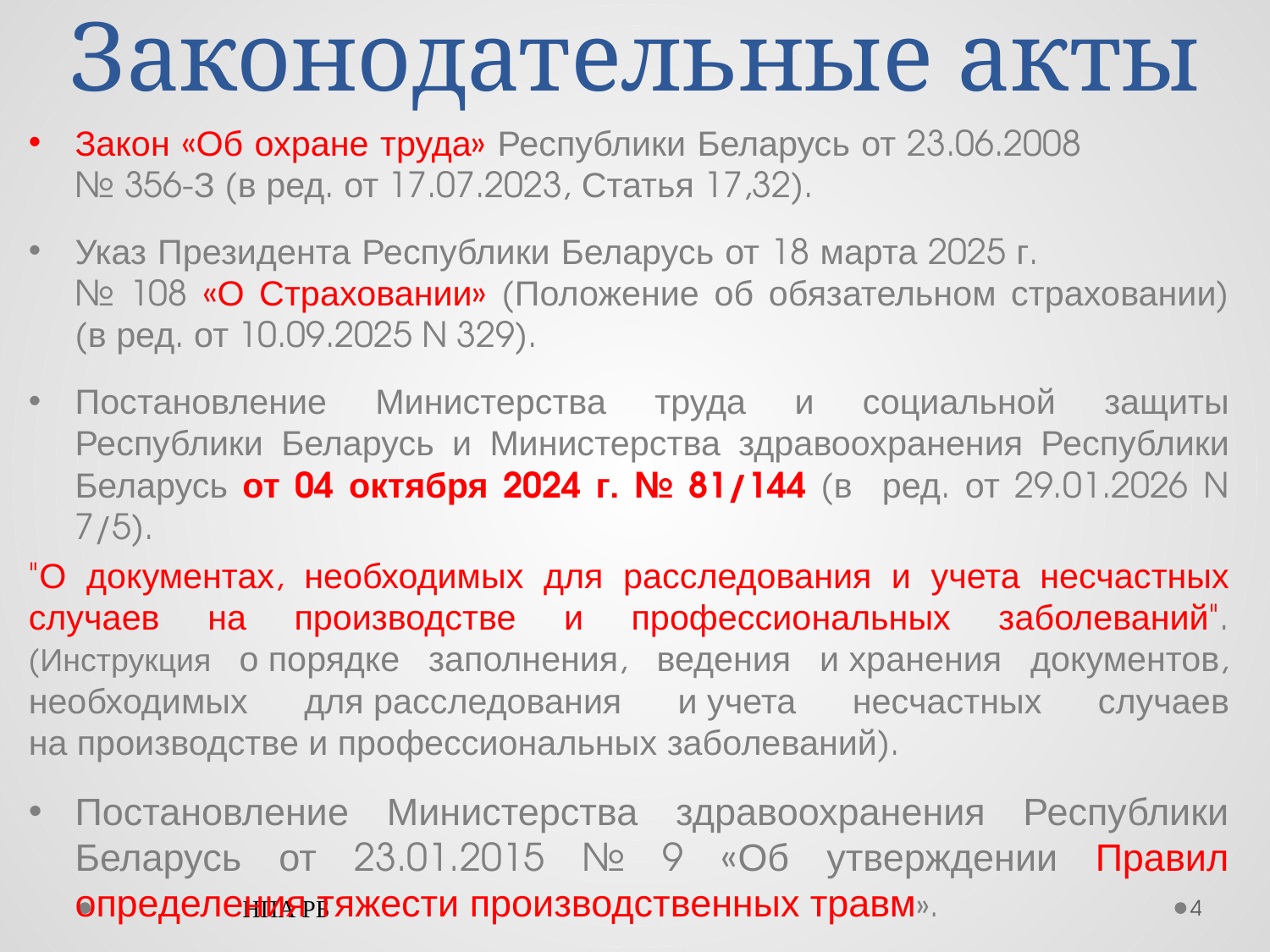

# Законодательные акты
Закон «Об охране труда» Республики Беларусь от 23.06.2008		 № 356-З (в ред. от 17.07.2023, Статья 17,32).

Указ Президента Республики Беларусь от 18 марта 2025 г. 		№ 108 «О Страховании» (Положение об обязательном страховании) (в ред. от 10.09.2025 N 329).

Постановление Министерства труда и социальной защиты Республики Беларусь и Министерства здравоохранения Республики Беларусь от 04 октября 2024 г. № 81/144 (в  ред. от 29.01.2026 N 7/5).
"О документах, необходимых для расследования и учета несчастных случаев на производстве и профессиональных заболеваний". (Инструкция о порядке заполнения, ведения и хранения документов, необходимых для расследования и учета несчастных случаев на производстве и профессиональных заболеваний).

Постановление Министерства здравоохранения Республики Беларусь от 23.01.2015 № 9 «Об утверждении Правил определения тяжести производственных травм».

НПА РБ
4